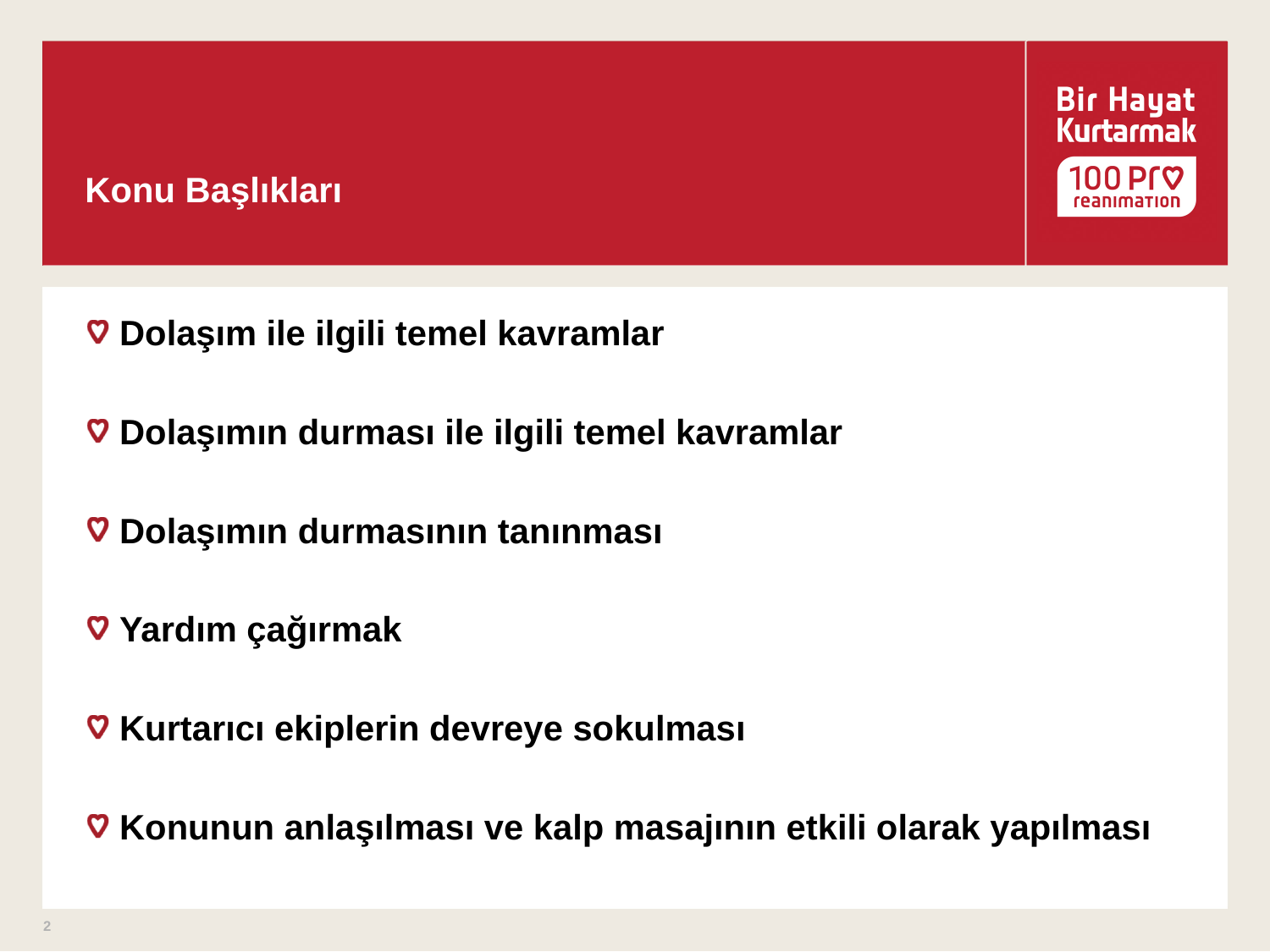

# Konu Başlıkları
 Dolaşım ile ilgili temel kavramlar

 Dolaşımın durması ile ilgili temel kavramlar

 Dolaşımın durmasının tanınması

 Yardım çağırmak

 Kurtarıcı ekiplerin devreye sokulması

 Konunun anlaşılması ve kalp masajının etkili olarak yapılması
2